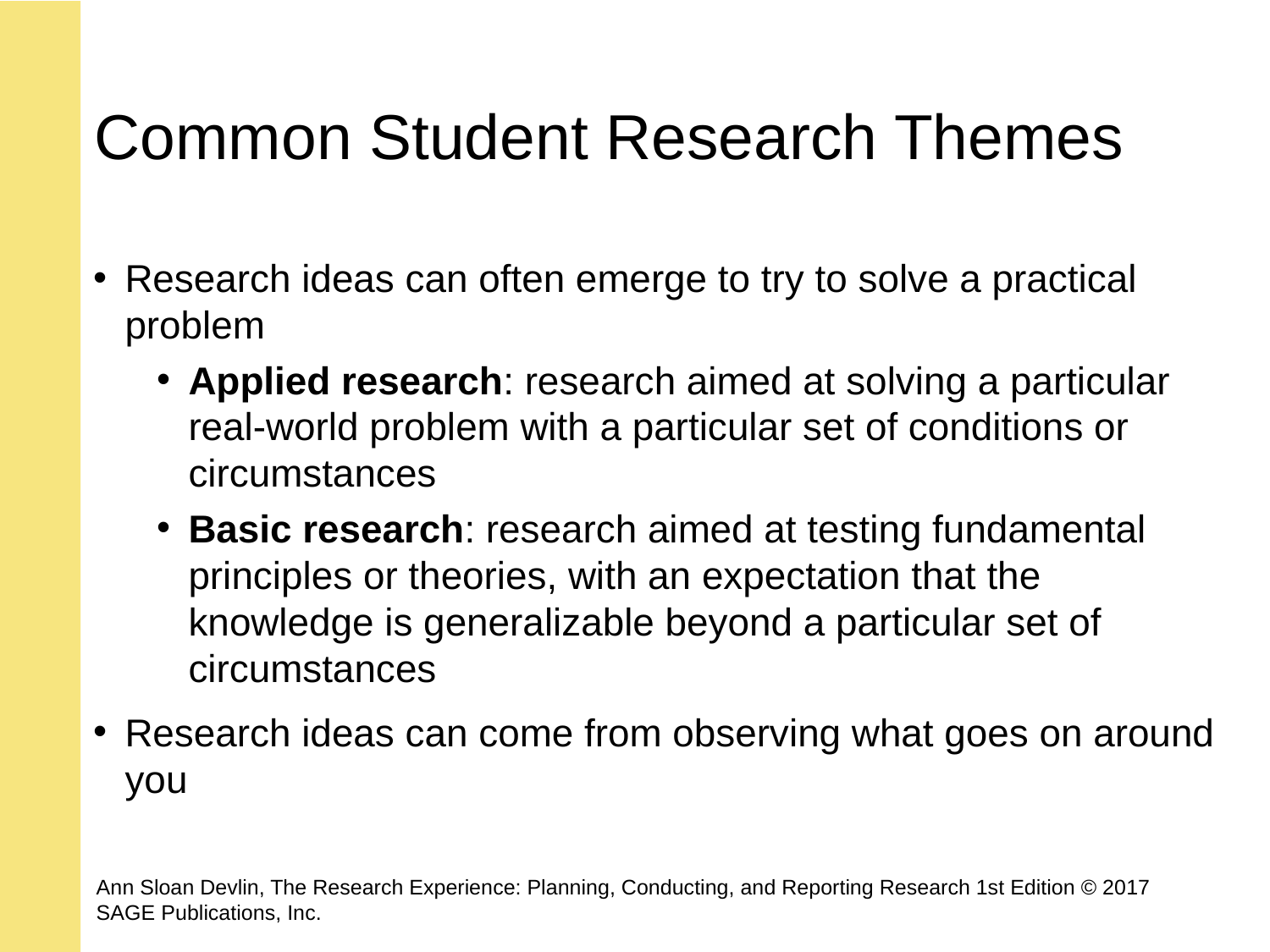

# Common Student Research Themes
Research ideas can often emerge to try to solve a practical problem
Applied research: research aimed at solving a particular real-world problem with a particular set of conditions or circumstances
Basic research: research aimed at testing fundamental principles or theories, with an expectation that the knowledge is generalizable beyond a particular set of circumstances
Research ideas can come from observing what goes on around you